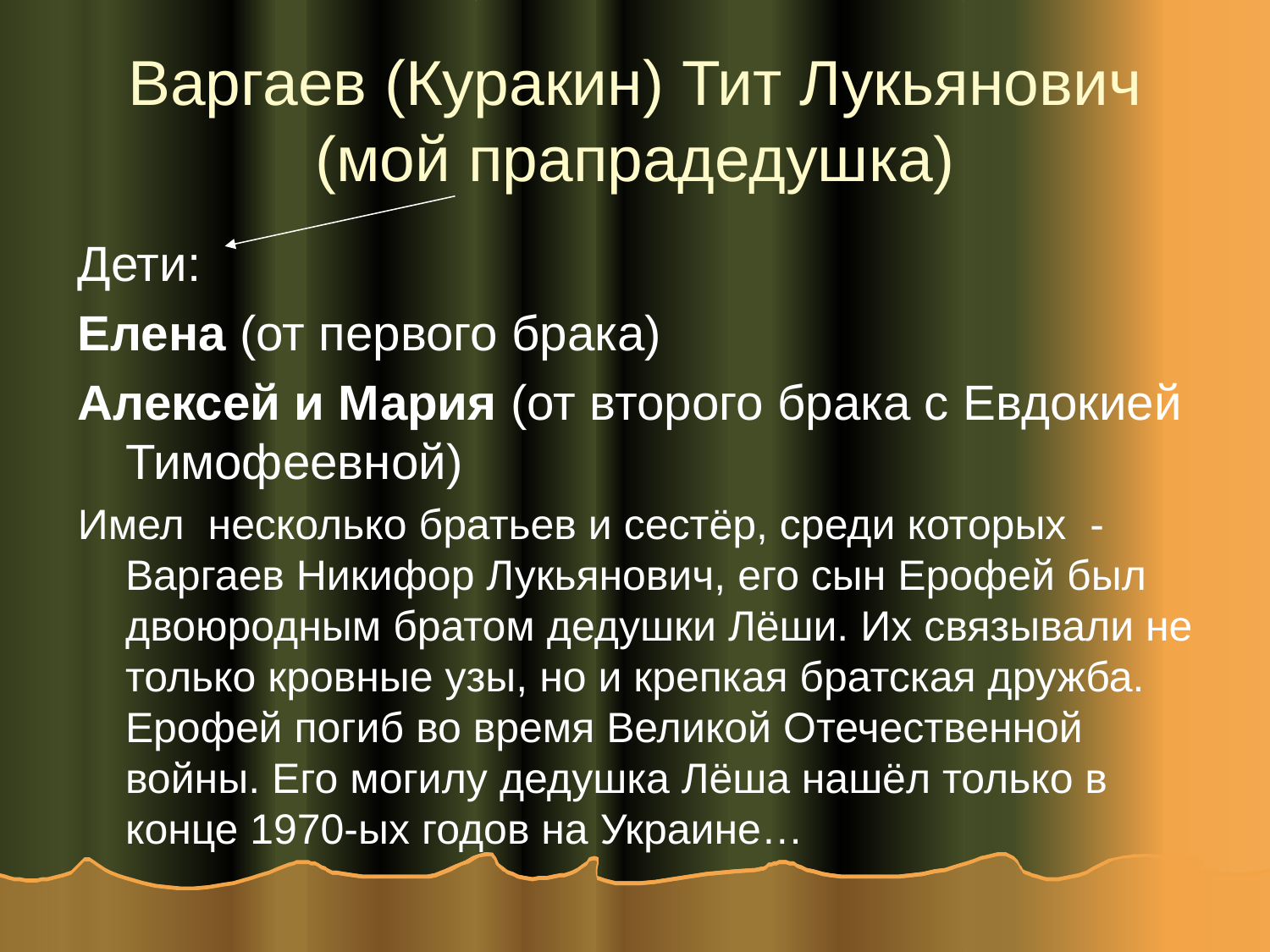

# Варгаев (Куракин) Тит Лукьянович (мой прапрадедушка)

Дети:
Елена (от первого брака)
Алексей и Мария (от второго брака с Евдокией Тимофеевной)
Имел  несколько братьев и сестёр, среди которых  - Варгаев Никифор Лукьянович, его сын Ерофей был двоюродным братом дедушки Лёши. Их связывали не только кровные узы, но и крепкая братская дружба. Ерофей погиб во время Великой Отечественной войны. Его могилу дедушка Лёша нашёл только в конце 1970-ых годов на Украине…